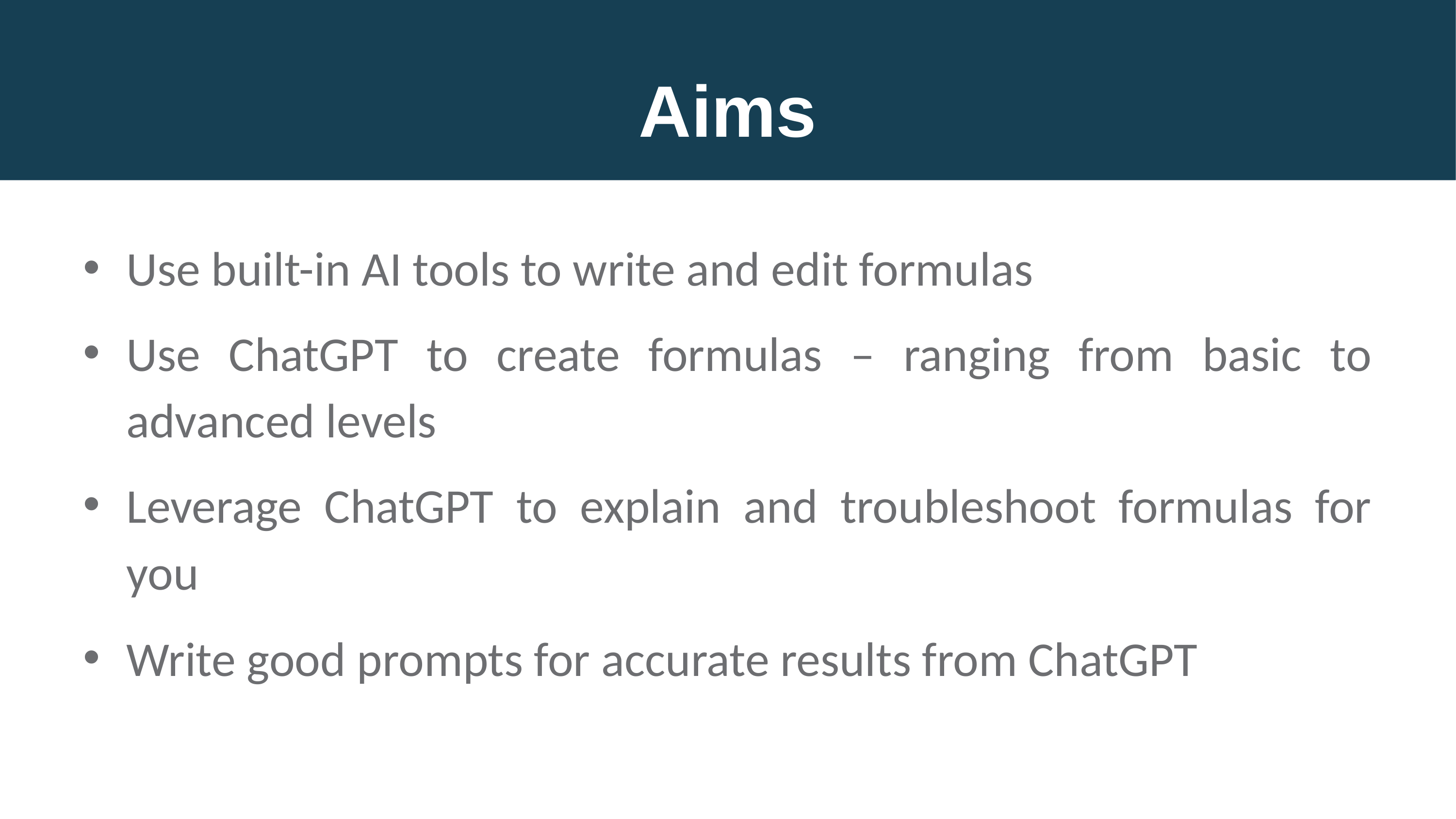

# Aims
Use built-in AI tools to write and edit formulas
Use ChatGPT to create formulas – ranging from basic to advanced levels
Leverage ChatGPT to explain and troubleshoot formulas for you
Write good prompts for accurate results from ChatGPT